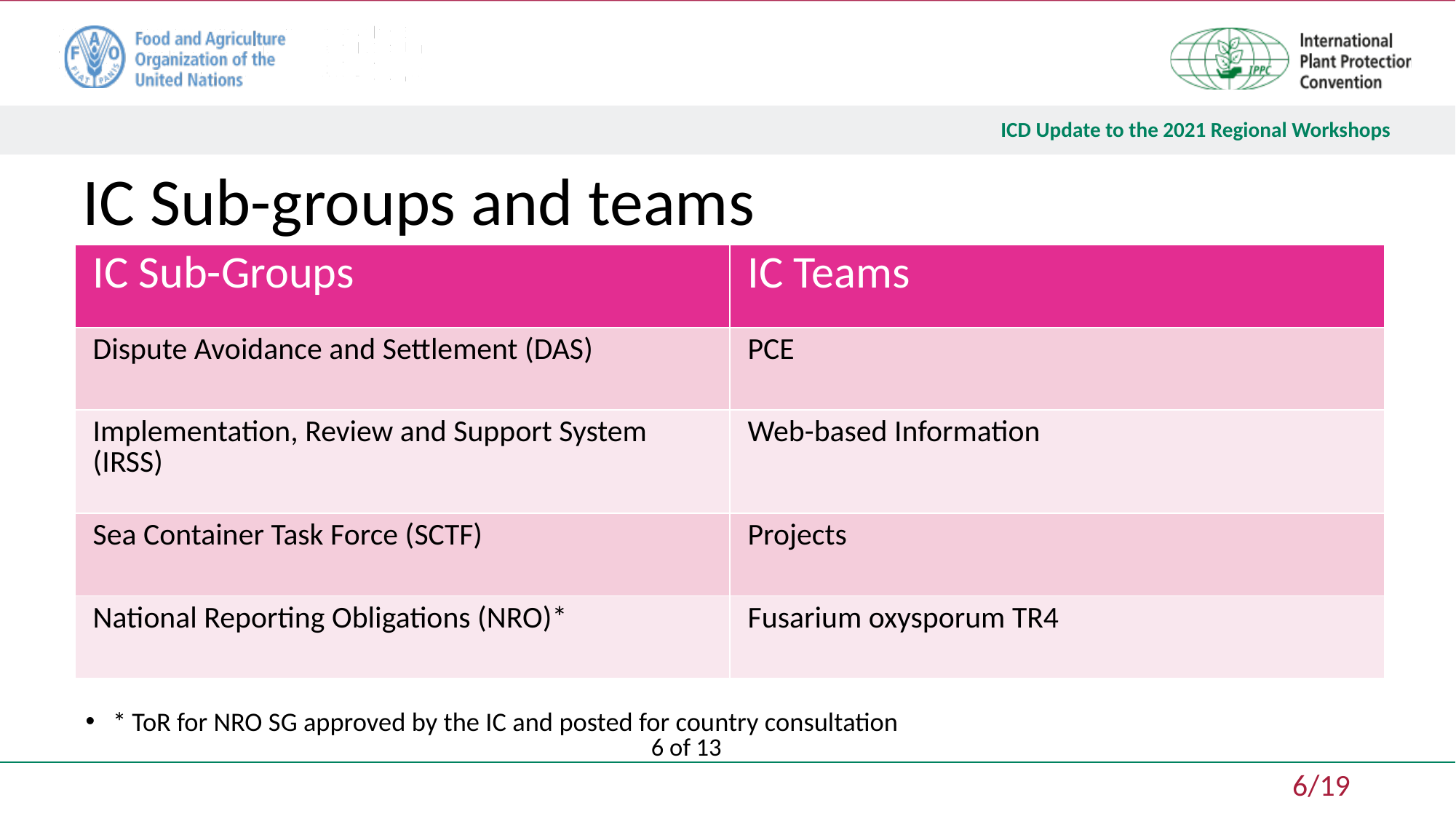

# IC Sub-groups and teams
| IC Sub-Groups | IC Teams |
| --- | --- |
| Dispute Avoidance and Settlement (DAS) | PCE |
| Implementation, Review and Support System (IRSS) | Web-based Information |
| Sea Container Task Force (SCTF) | Projects |
| National Reporting Obligations (NRO)\* | Fusarium oxysporum TR4 |
* ToR for NRO SG approved by the IC and posted for country consultation
6 of 13